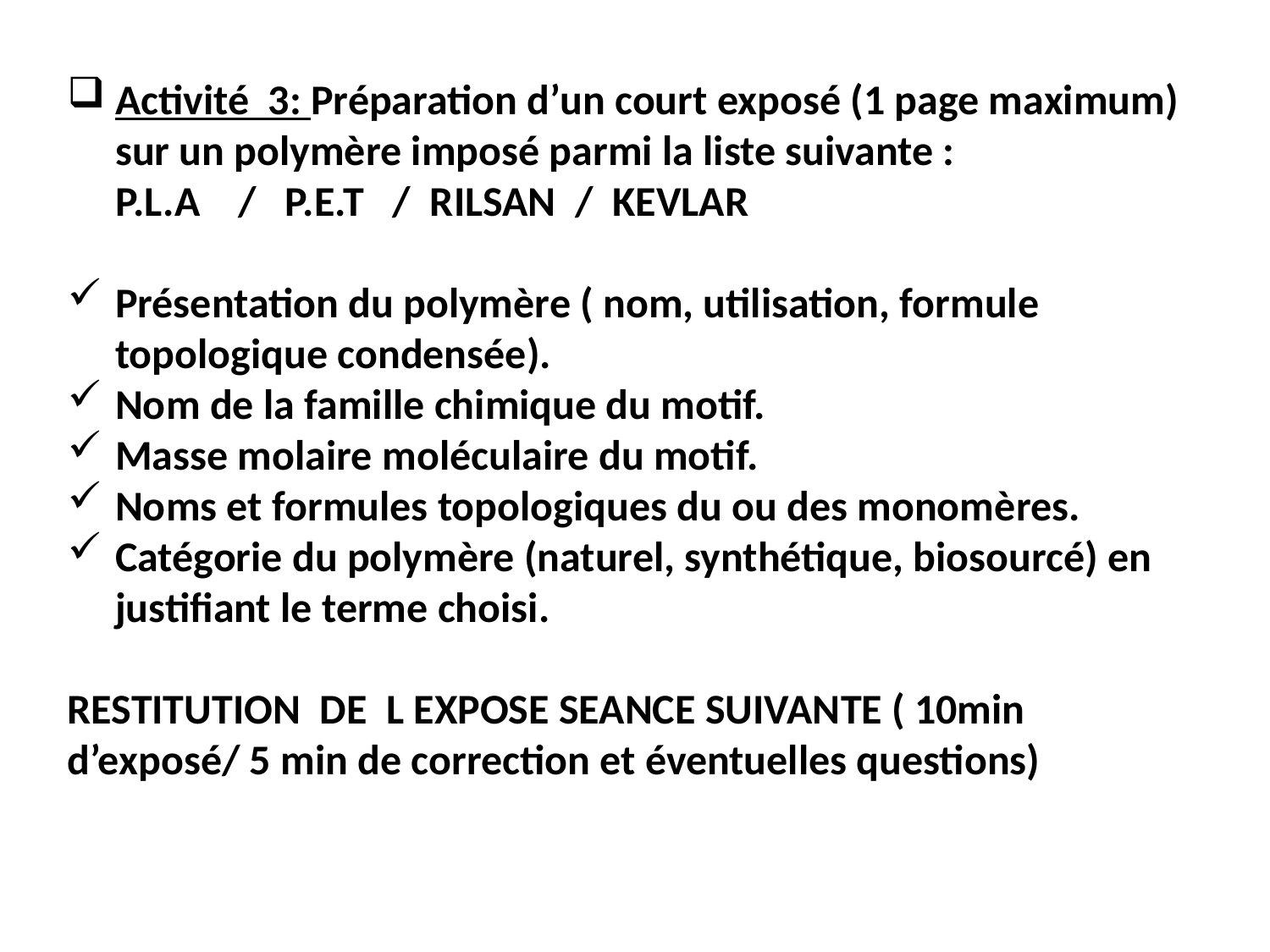

Activité  3: Préparation d’un court exposé (1 page maximum) sur un polymère imposé parmi la liste suivante :
     P.L.A    /   P.E.T   /  RILSAN  /  KEVLAR

Présentation du polymère ( nom, utilisation, formule topologique condensée).
Nom de la famille chimique du motif.
Masse molaire moléculaire du motif.
Noms et formules topologiques du ou des monomères.
Catégorie du polymère (naturel, synthétique, biosourcé) en justifiant le terme choisi.

RESTITUTION  DE  L EXPOSE SEANCE SUIVANTE ( 10min d’exposé/ 5 min de correction et éventuelles questions)